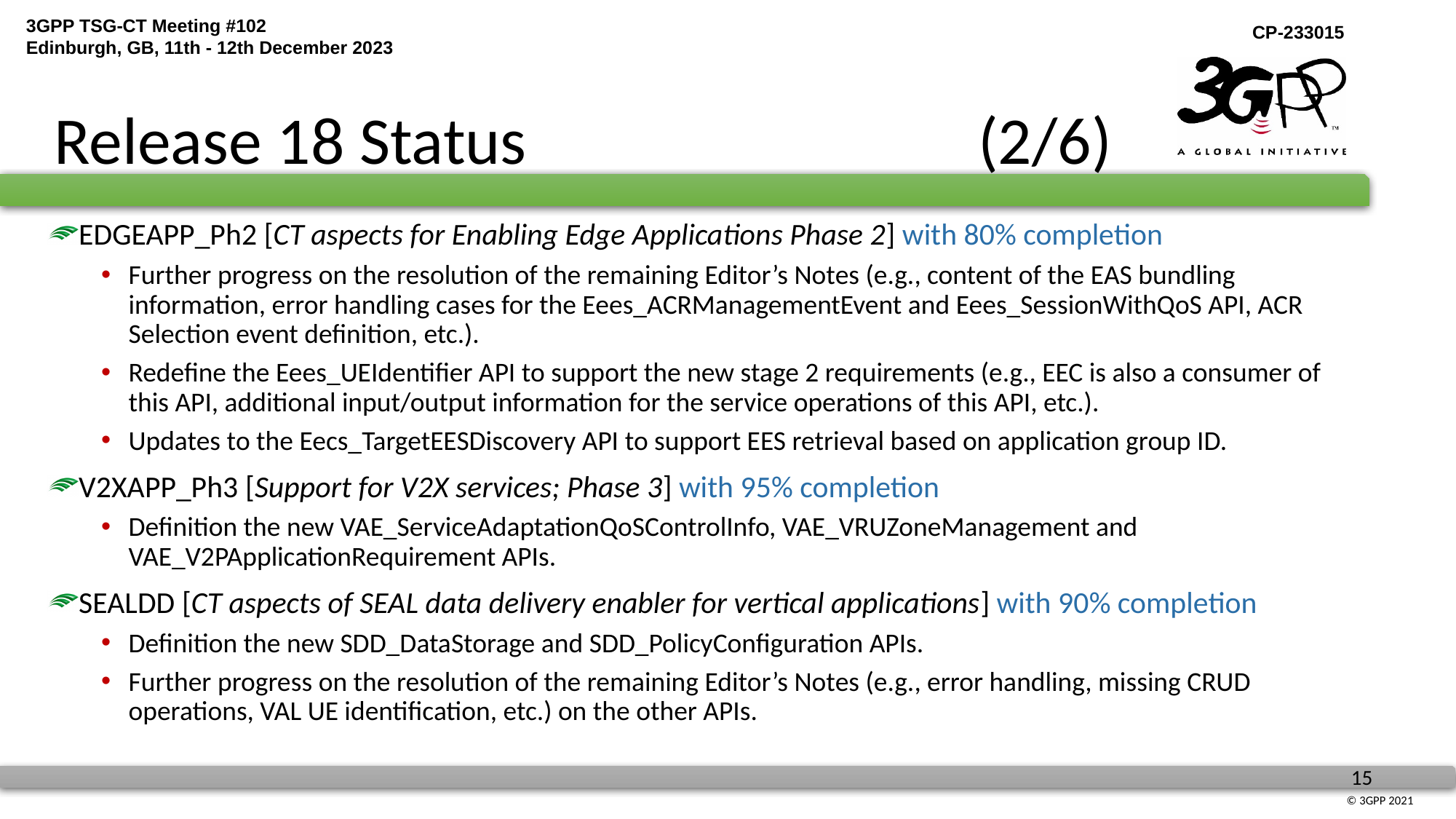

# Release 18 Status                              (2/6)
EDGEAPP_Ph2 [CT aspects for Enabling Edge Applications Phase 2] with 80% completion
Further progress on the resolution of the remaining Editor’s Notes (e.g., content of the EAS bundling information, error handling cases for the Eees_ACRManagementEvent and Eees_SessionWithQoS API, ACR Selection event definition, etc.).
Redefine the Eees_UEIdentifier API to support the new stage 2 requirements (e.g., EEC is also a consumer of this API, additional input/output information for the service operations of this API, etc.).
Updates to the Eecs_TargetEESDiscovery API to support EES retrieval based on application group ID.
V2XAPP_Ph3 [Support for V2X services; Phase 3] with 95% completion
Definition the new VAE_ServiceAdaptationQoSControlInfo, VAE_VRUZoneManagement and VAE_V2PApplicationRequirement APIs.
SEALDD [CT aspects of SEAL data delivery enabler for vertical applications] with 90% completion
Definition the new SDD_DataStorage and SDD_PolicyConfiguration APIs.
Further progress on the resolution of the remaining Editor’s Notes (e.g., error handling, missing CRUD operations, VAL UE identification, etc.) on the other APIs.